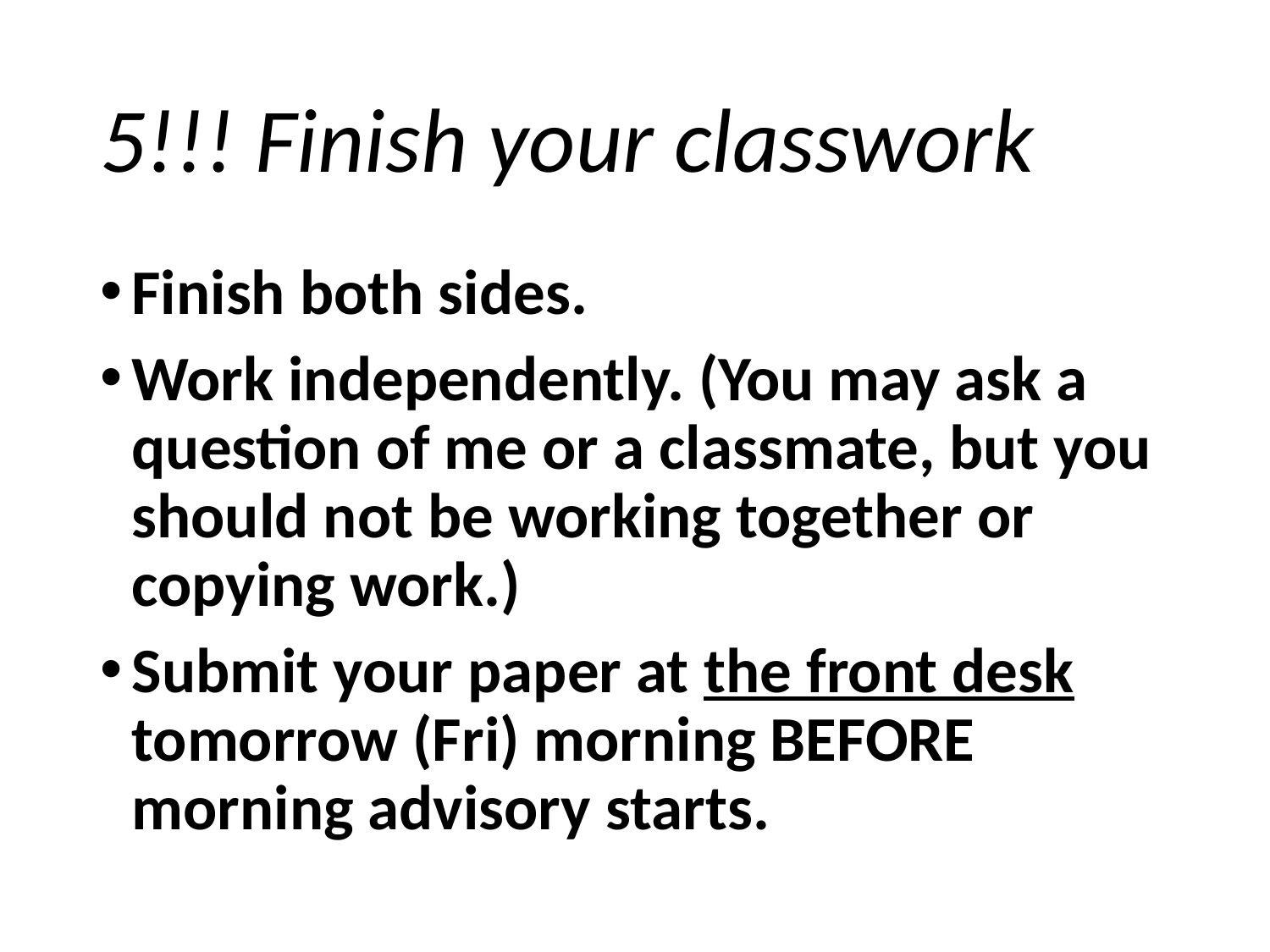

# 5!!! Finish your classwork
Finish both sides.
Work independently. (You may ask a question of me or a classmate, but you should not be working together or copying work.)
Submit your paper at the front desk tomorrow (Fri) morning BEFORE morning advisory starts.